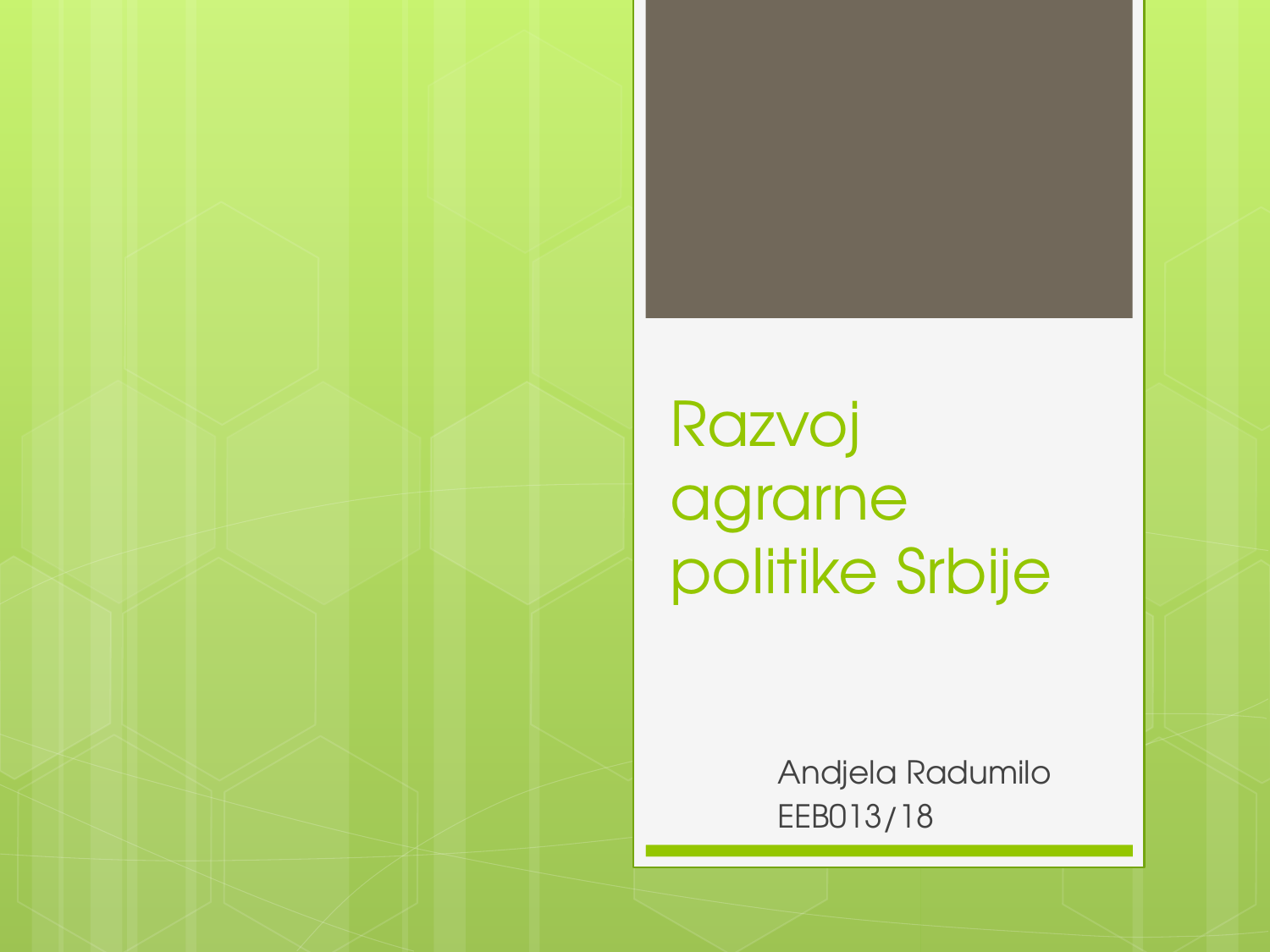

# Razvoj agrarne politike Srbije
Andjela Radumilo
EEB013/18